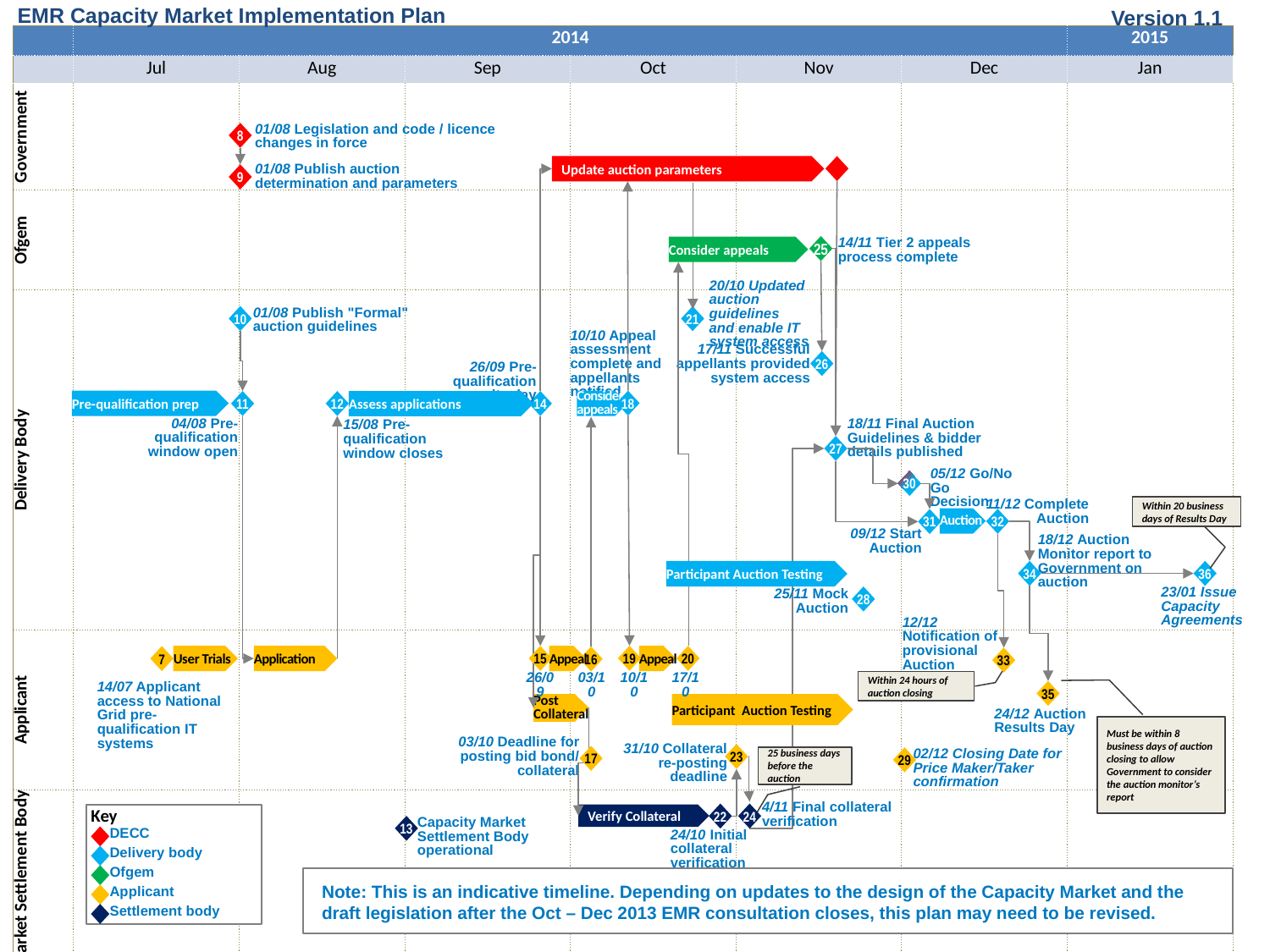

Version 1.1
EMR Capacity Market Implementation Plan
|  | 2014 |  |  |  |  |  | 2015 |
| --- | --- | --- | --- | --- | --- | --- | --- |
|  | Jul | Aug | Sep | Oct | Nov | Dec | Jan |
| Government |  |  |  |  |  |  |  |
| Ofgem |  |  |  |  |  |  |  |
| Delivery Body |  |  |  |  |  |  |  |
| Applicant |  |  |  |  |  |  |  |
| Capacity Market Settlement Body |  |  |  |  |  |  |  |
01/08 Legislation and code / licence changes in force
8

Update auction parameters
01/08 Publish auction determination and parameters
9
25
14/11 Tier 2 appeals process complete
Consider appeals
20/10 Updated auction guidelines
and enable IT system access
10
01/08 Publish "Formal" auction guidelines
21
10/10 Appeal assessment complete and appellants notified
17/11 Successful appellants provided system access
26
26/09 Pre-qualification results day
18
Pre-qualification prep
Consider
appeals
11
12
14
Assess applications
04/08 Pre-qualification window open
18/11 Final Auction Guidelines & bidder details published
15/08 Pre-qualification window closes
27
05/12 Go/No Go
Decision
30
Within 20 business days of Results Day
11/12 Complete Auction
Auction
32
31
09/12 Start Auction
18/12 Auction Monitor report to Government on auction
34
36
Participant Auction Testing
23/01 Issue Capacity Agreements
28
25/11 Mock Auction
12/12 Notification of provisional  Auction results
19
15
20
User Trials
Application
Appeal
Appeal
7
16
33
Within 24 hours of auction closing
26/09
03/10
10/10
17/10
14/07 Applicant access to National Grid pre-qualification IT systems
35
Participant  Auction Testing
Post
Collateral
24/12 Auction Results Day
Must be within 8 business days of auction closing to allow Government to consider the auction monitor’s report
03/10 Deadline for posting bid bond/ collateral
31/10 Collateral re-posting deadline
23
17
25 business days before the auction
29
02/12 Closing Date for Price Maker/Taker confirmation
4/11 Final collateral
verification
22
24
Verify Collateral
Key
DECC
Delivery body
Ofgem
Applicant
Settlement body

13
Capacity Market Settlement Body operational
24/10 Initial
collateral  verification

Note: This is an indicative timeline. Depending on updates to the design of the Capacity Market and the draft legislation after the Oct – Dec 2013 EMR consultation closes, this plan may need to be revised.